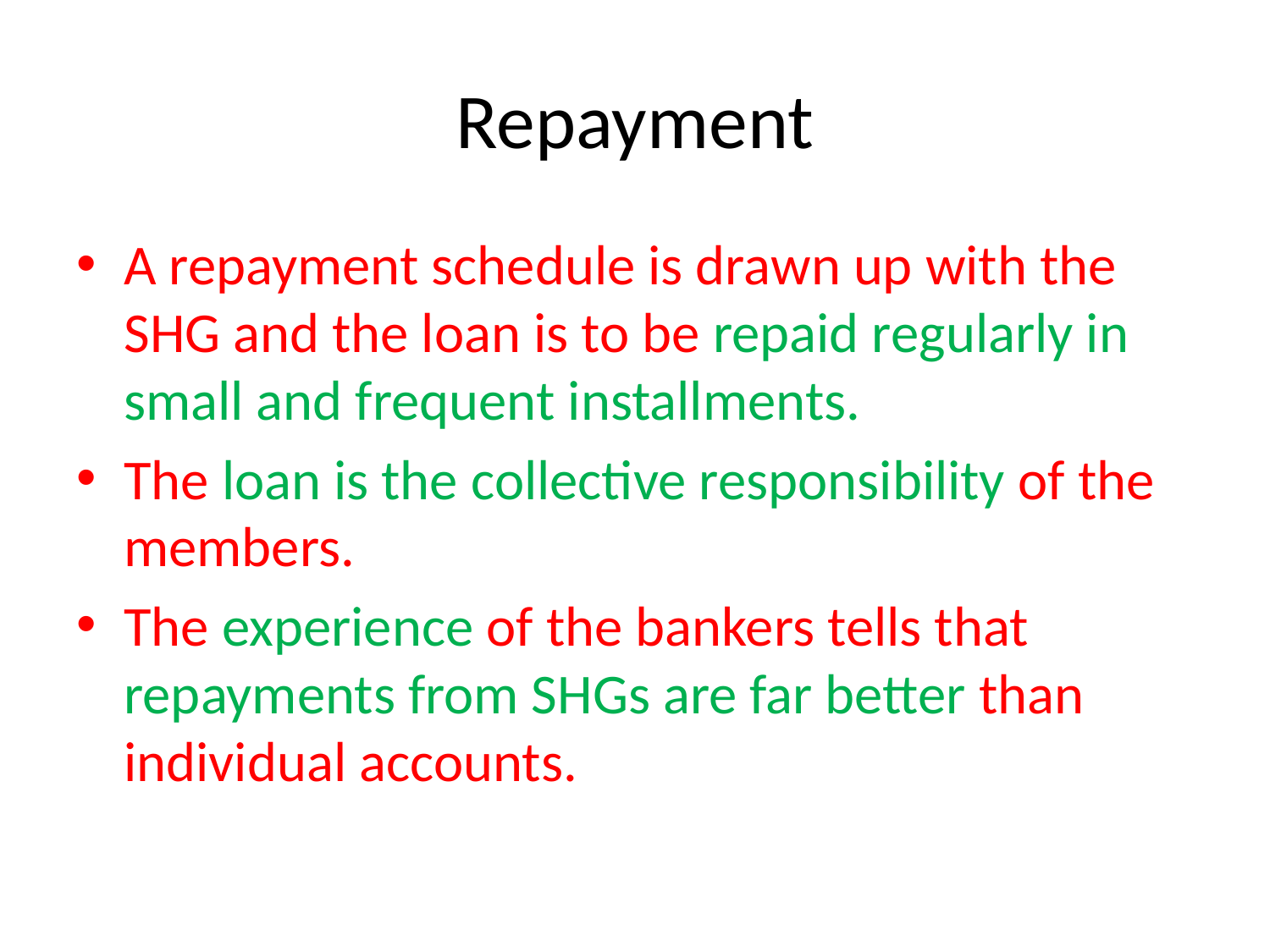

# Repayment
A repayment schedule is drawn up with the SHG and the loan is to be repaid regularly in small and frequent installments.
The loan is the collective responsibility of the members.
The experience of the bankers tells that repayments from SHGs are far better than individual accounts.